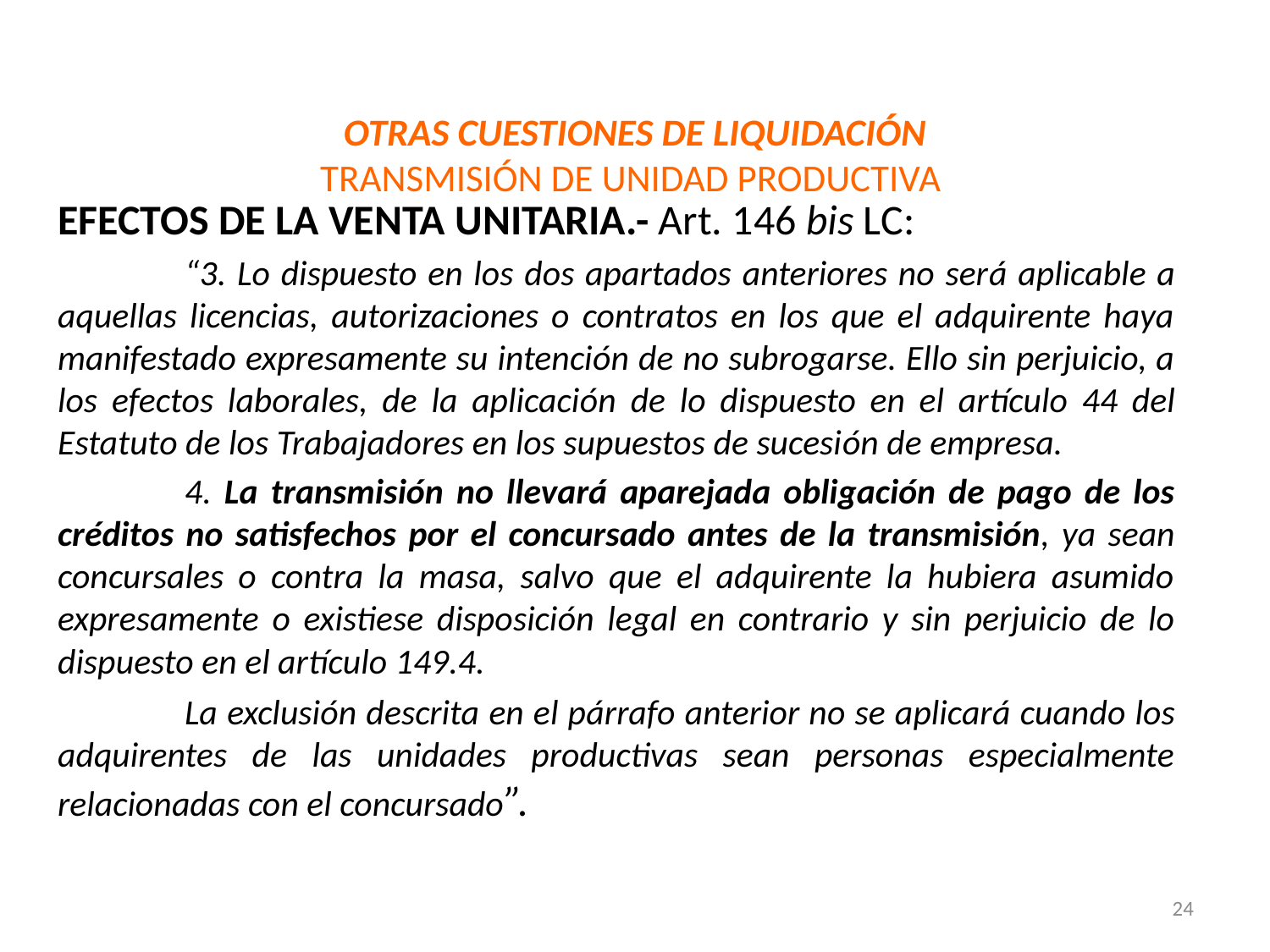

# OTRAS CUESTIONES DE LIQUIDACIÓN TRANSMISIÓN DE UNIDAD PRODUCTIVA
EFECTOS DE LA VENTA UNITARIA.- Art. 146 bis LC:
	“3. Lo dispuesto en los dos apartados anteriores no será aplicable a aquellas licencias, autorizaciones o contratos en los que el adquirente haya manifestado expresamente su intención de no subrogarse. Ello sin perjuicio, a los efectos laborales, de la aplicación de lo dispuesto en el artículo 44 del Estatuto de los Trabajadores en los supuestos de sucesión de empresa.
	4. La transmisión no llevará aparejada obligación de pago de los créditos no satisfechos por el concursado antes de la transmisión, ya sean concursales o contra la masa, salvo que el adquirente la hubiera asumido expresamente o existiese disposición legal en contrario y sin perjuicio de lo dispuesto en el artículo 149.4.
	La exclusión descrita en el párrafo anterior no se aplicará cuando los adquirentes de las unidades productivas sean personas especialmente relacionadas con el concursado”.

24